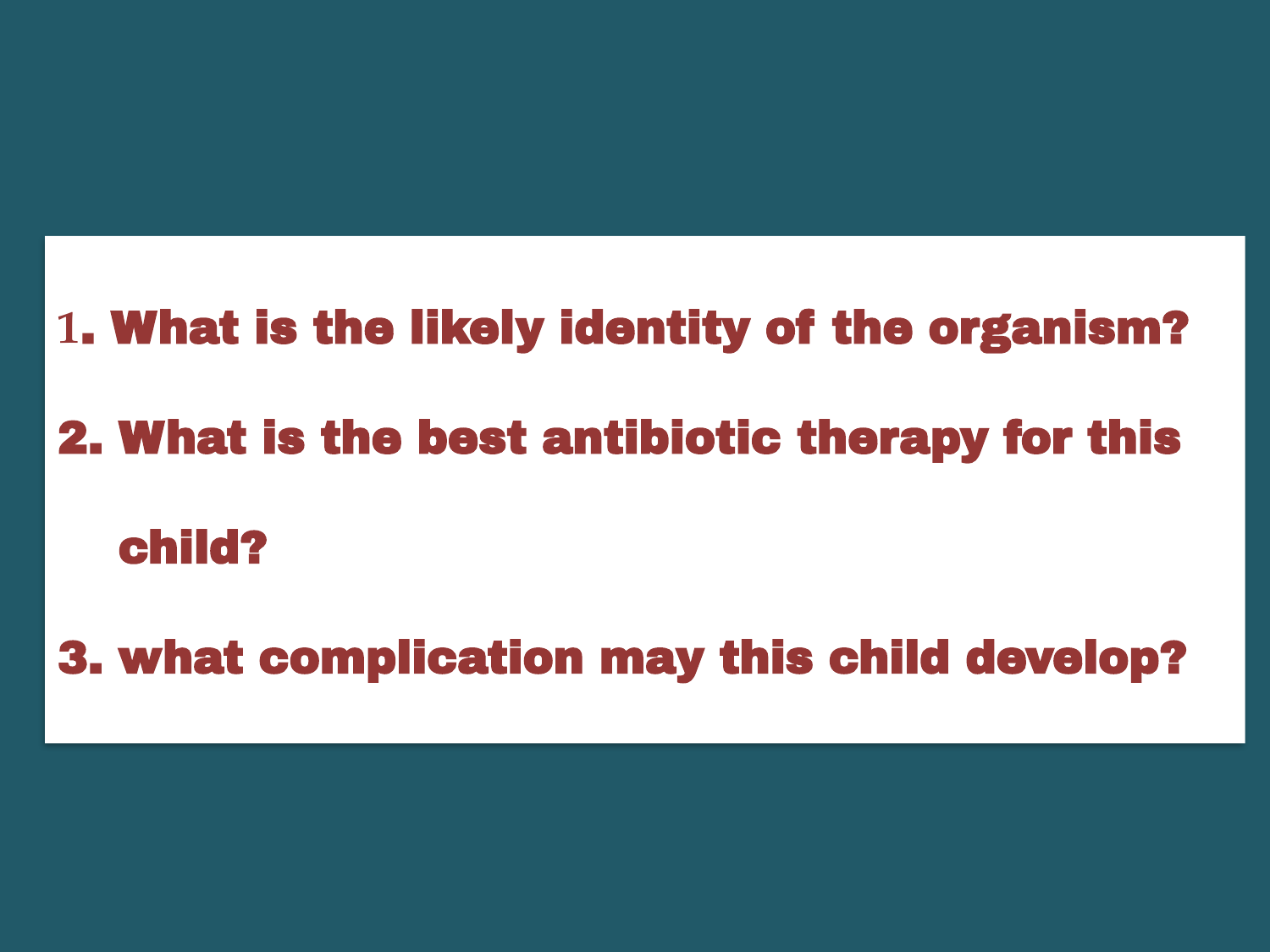

1. What is the likely identity of the organism?

2. What is the best antibiotic therapy for this
    child?

3. what complication may this child develop?